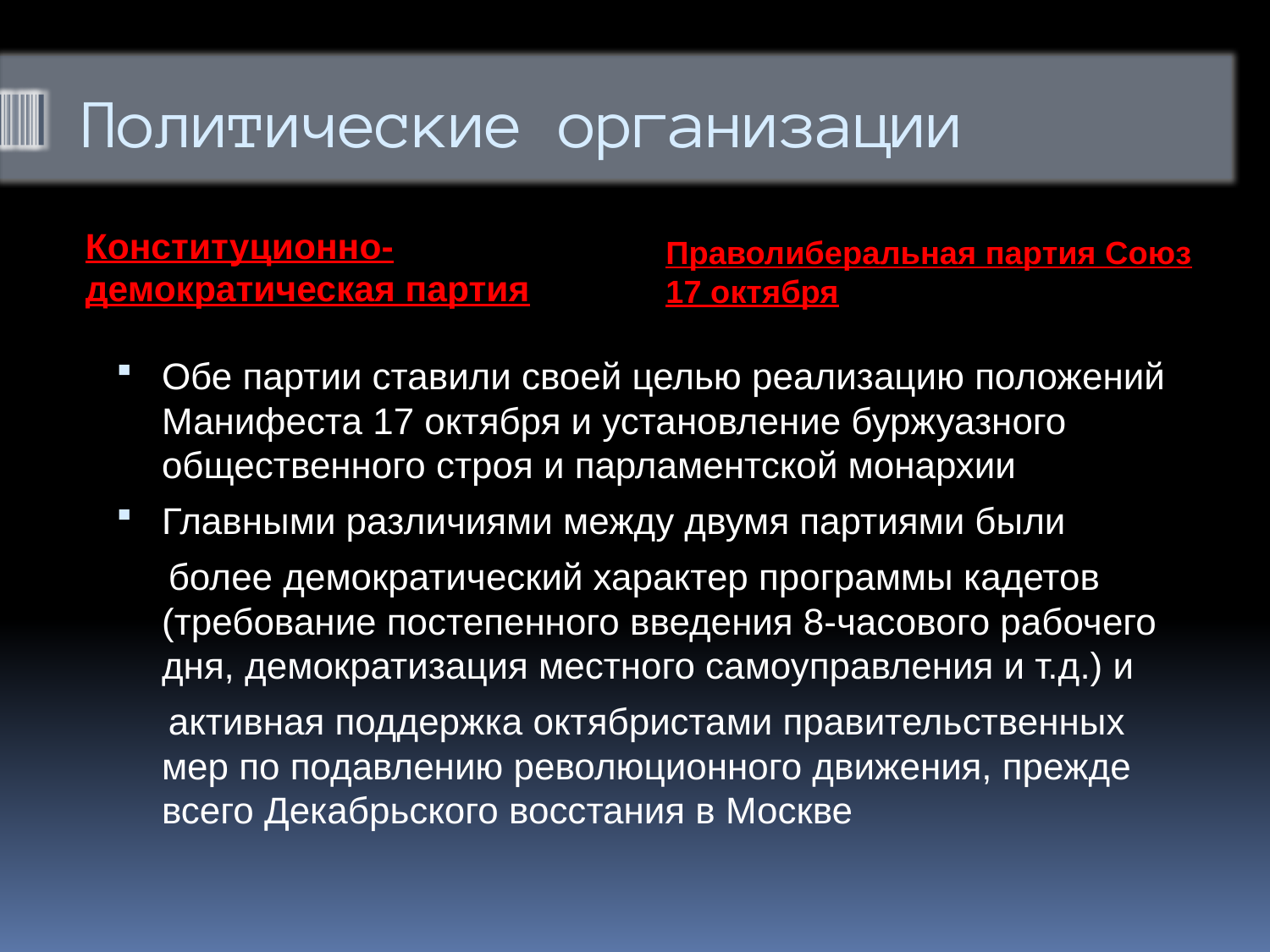

# Политические организации
Конституционно-демократическая партия
Праволиберальная партия Союз 17 октября
Обе партии ставили своей целью реализацию положений Манифеста 17 октября и установление буржуазного общественного строя и парламентской монархии
Главными различиями между двумя партиями были
     более демократический характер программы кадетов (требование постепенного введения 8-часового рабочего дня, демократизация местного самоуправления и т.д.) и
     активная поддержка октябристами правительственных мер по подавлению революционного движения, прежде всего Декабрьского восстания в Москве